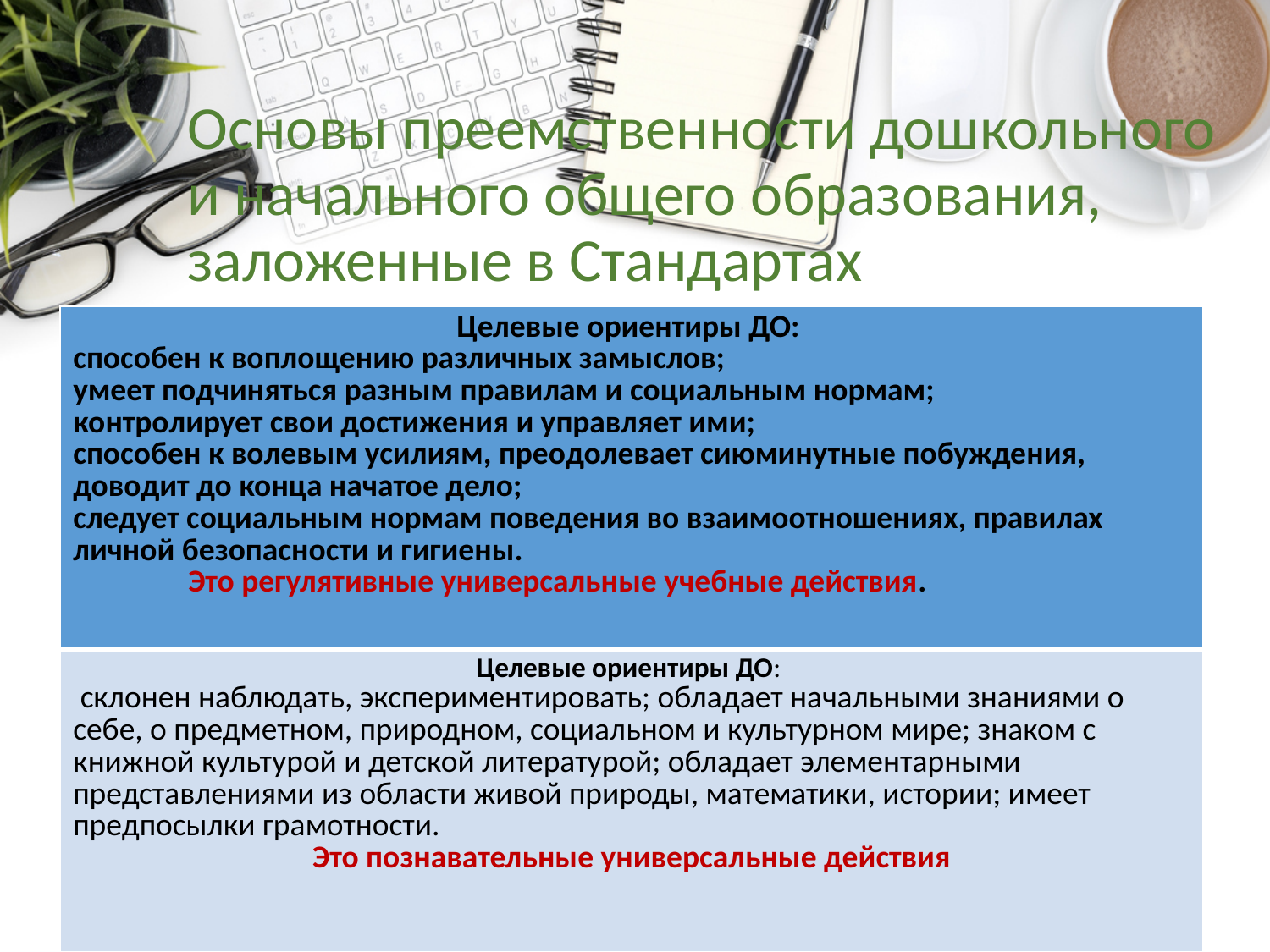

# Основы преемственности дошкольного и начального общего образования, заложенные в Стандартах
| Целевые ориентиры ДО: способен к воплощению различных замыслов; умеет подчиняться разным правилам и социальным нормам; контролирует свои достижения и управляет ими; способен к волевым усилиям, преодолевает сиюминутные побуждения, доводит до конца начатое дело; следует социальным нормам поведения во взаимоотношениях, правилах личной безопасности и гигиены. Это регулятивные универсальные учебные действия. |
| --- |
| Целевые ориентиры ДО: склонен наблюдать, экспериментировать; обладает начальными знаниями о себе, о предметном, природном, социальном и культурном мире; знаком с книжной культурой и детской литературой; обладает элементарными представлениями из области живой природы, математики, истории; имеет предпосылки грамотности. Это познавательные универсальные действия |
15